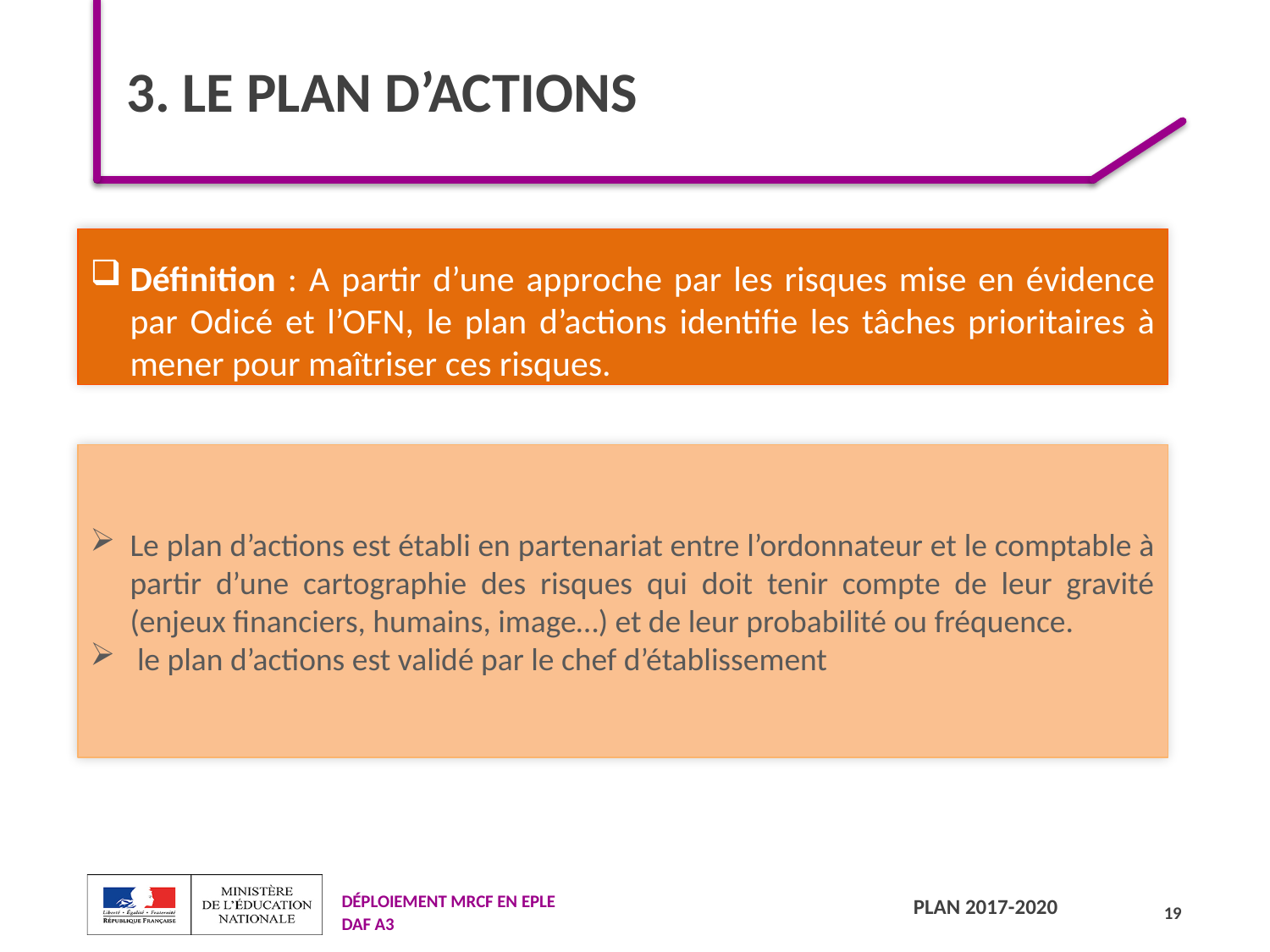

# 3. LE PLAN D’ACTIONS

Définition : A partir d’une approche par les risques mise en évidence par Odicé et l’OFN, le plan d’actions identifie les tâches prioritaires à mener pour maîtriser ces risques.
Le plan d’actions est établi en partenariat entre l’ordonnateur et le comptable à partir d’une cartographie des risques qui doit tenir compte de leur gravité (enjeux financiers, humains, image…) et de leur probabilité ou fréquence.
 le plan d’actions est validé par le chef d’établissement

19